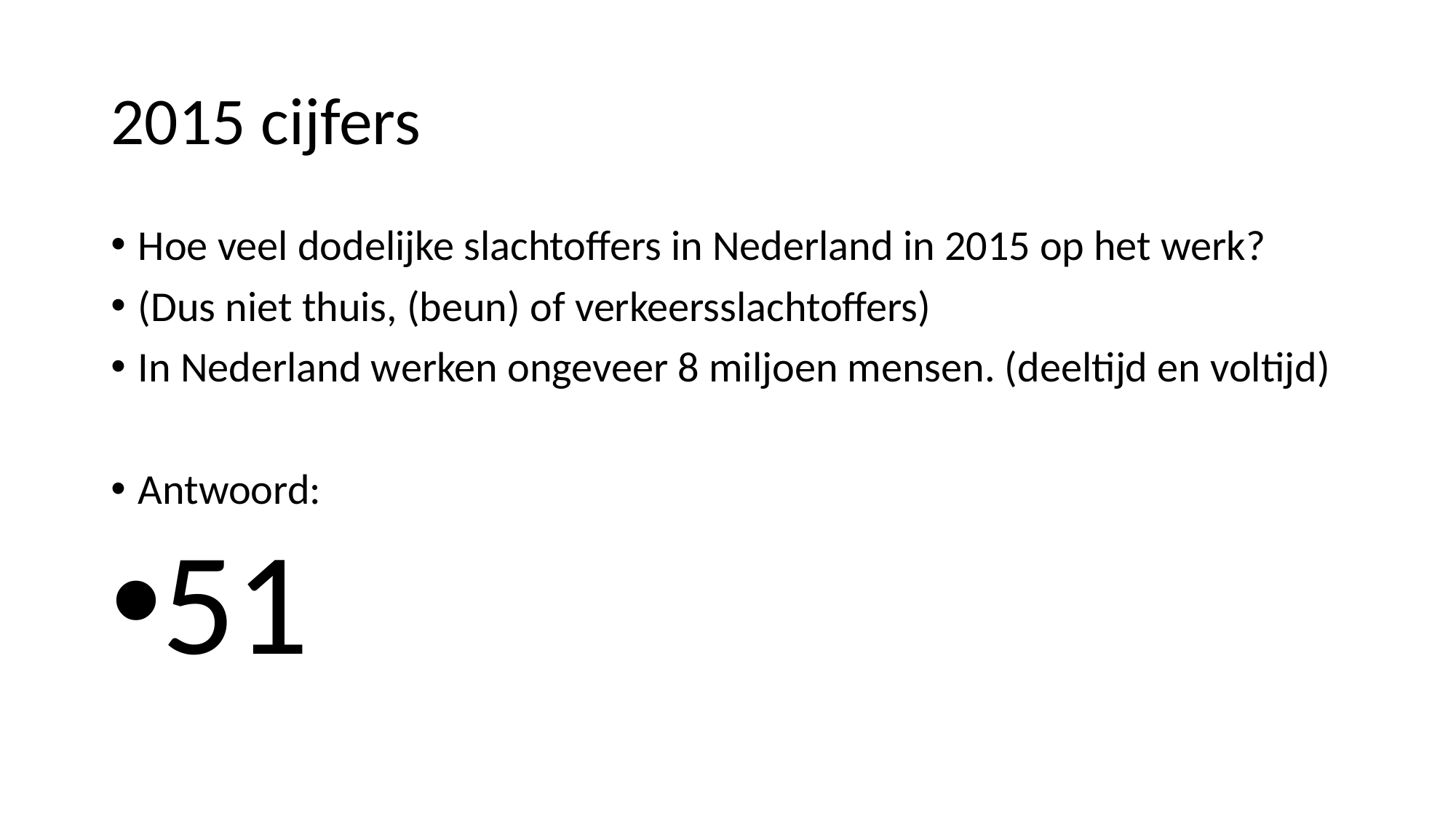

# 2015 cijfers
Hoe veel dodelijke slachtoffers in Nederland in 2015 op het werk?
(Dus niet thuis, (beun) of verkeersslachtoffers)
In Nederland werken ongeveer 8 miljoen mensen. (deeltijd en voltijd)

Antwoord:
51